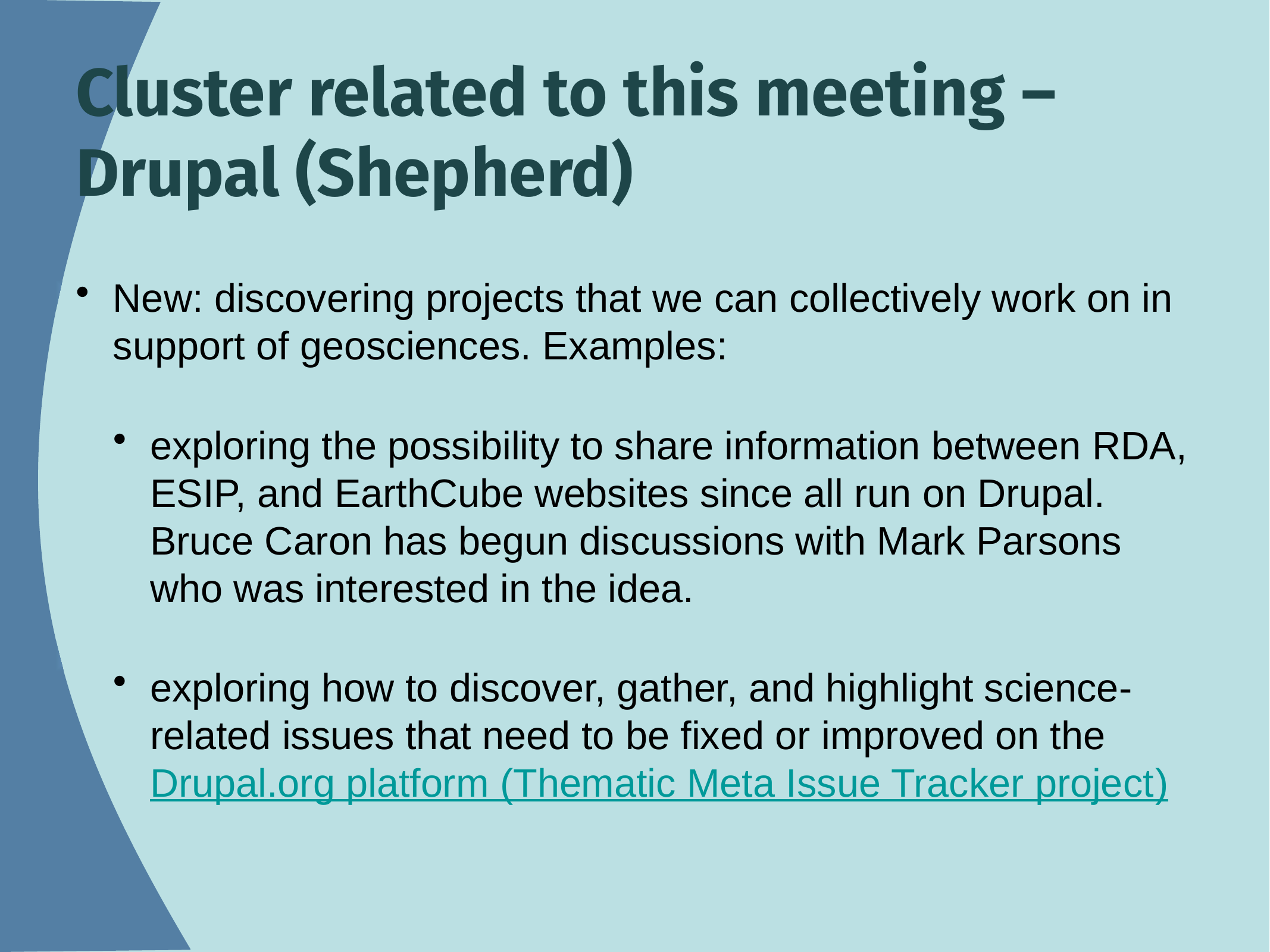

# Cluster related to this meeting – Drupal (Shepherd)
New: discovering projects that we can collectively work on in support of geosciences. Examples:
exploring the possibility to share information between RDA, ESIP, and EarthCube websites since all run on Drupal. Bruce Caron has begun discussions with Mark Parsons who was interested in the idea.
exploring how to discover, gather, and highlight science-related issues that need to be fixed or improved on the Drupal.org platform (Thematic Meta Issue Tracker project)